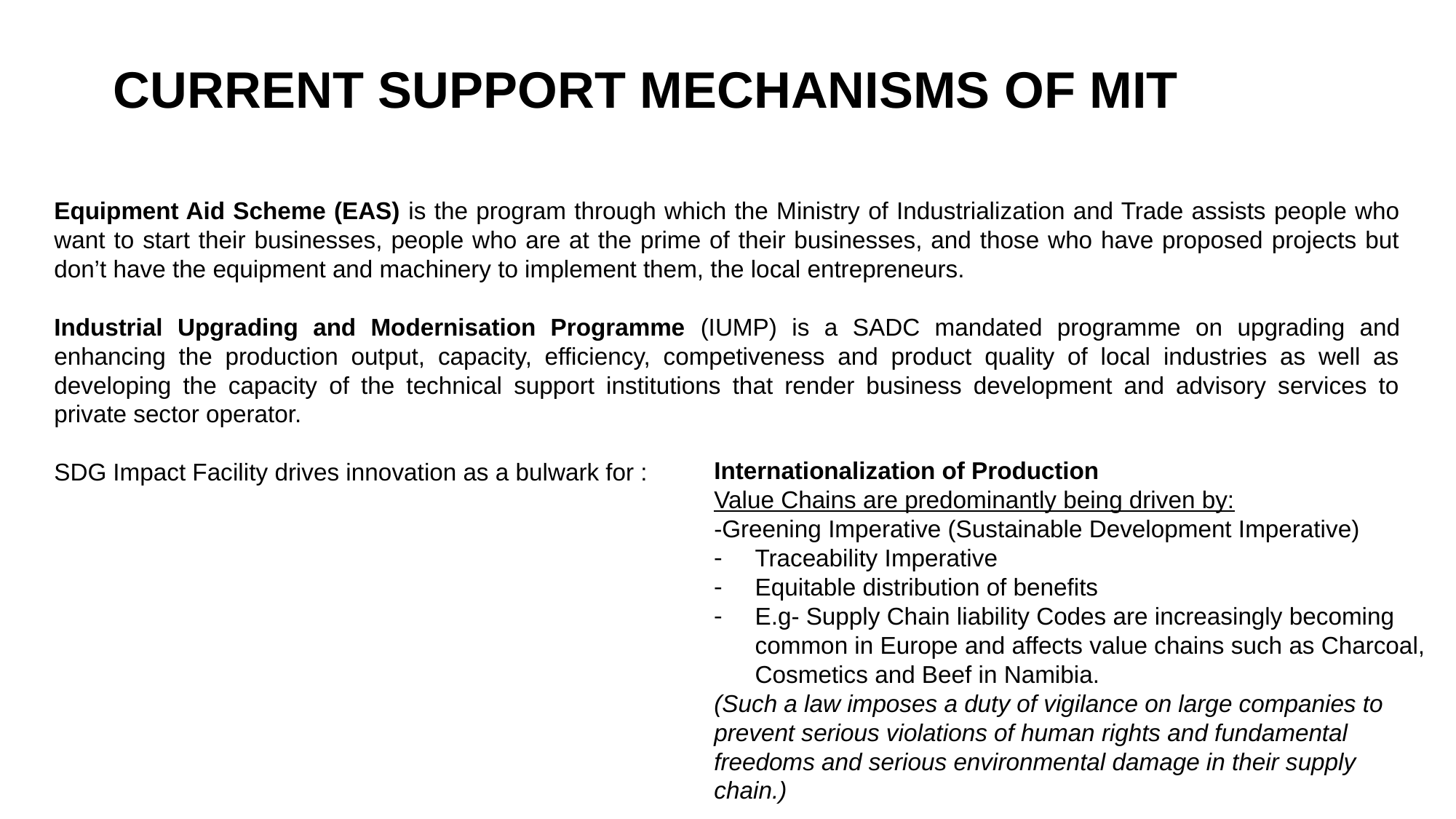

CURRENT SUPPORT MECHANISMS OF MIT
Equipment Aid Scheme (EAS) is the program through which the Ministry of Industrialization and Trade assists people who want to start their businesses, people who are at the prime of their businesses, and those who have proposed projects but don’t have the equipment and machinery to implement them, the local entrepreneurs.

Industrial Upgrading and Modernisation Programme (IUMP) is a SADC mandated programme on upgrading and enhancing the production output, capacity, efficiency, competiveness and product quality of local industries as well as developing the capacity of the technical support institutions that render business development and advisory services to private sector operator.

SDG Impact Facility drives innovation as a bulwark for :

Internationalization of Production
Value Chains are predominantly being driven by:
-Greening Imperative (Sustainable Development Imperative)
Traceability Imperative
Equitable distribution of benefits
E.g- Supply Chain liability Codes are increasingly becoming common in Europe and affects value chains such as Charcoal, Cosmetics and Beef in Namibia.
(Such a law imposes a duty of vigilance on large companies to prevent serious violations of human rights and fundamental freedoms and serious environmental damage in their supply chain.)